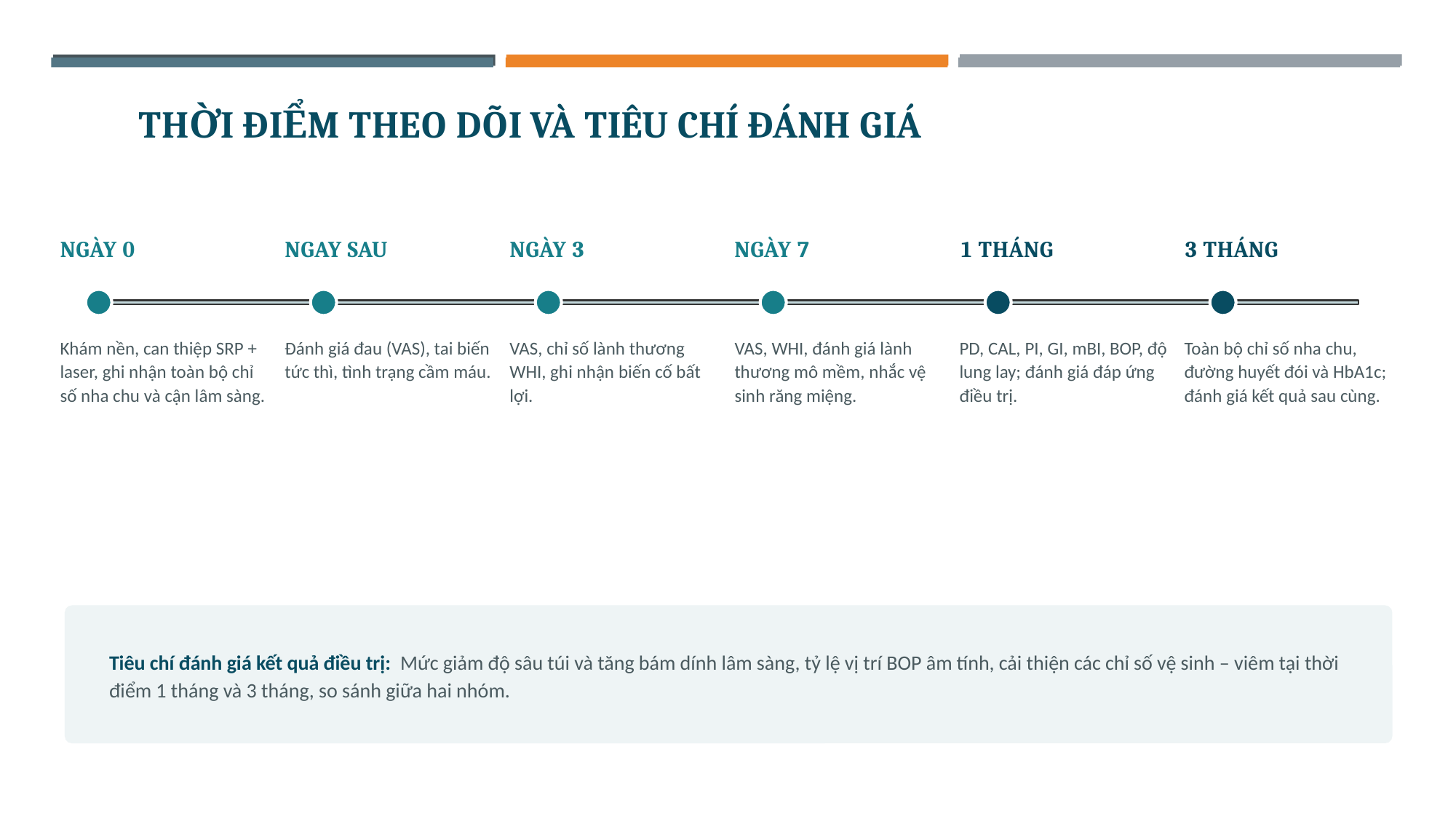

THỜI ĐIỂM THEO DÕI VÀ TIÊU CHÍ ĐÁNH GIÁ
NGÀY 0
NGAY SAU
NGÀY 3
NGÀY 7
1 THÁNG
3 THÁNG

Khám nền, can thiệp SRP + laser, ghi nhận toàn bộ chỉ số nha chu và cận lâm sàng.
Đánh giá đau (VAS), tai biến tức thì, tình trạng cầm máu.
VAS, chỉ số lành thương WHI, ghi nhận biến cố bất lợi.
VAS, WHI, đánh giá lành thương mô mềm, nhắc vệ sinh răng miệng.
PD, CAL, PI, GI, mBI, BOP, độ lung lay; đánh giá đáp ứng điều trị.
Toàn bộ chỉ số nha chu, đường huyết đói và HbA1c; đánh giá kết quả sau cùng.

Tiêu chí đánh giá kết quả điều trị:  Mức giảm độ sâu túi và tăng bám dính lâm sàng, tỷ lệ vị trí BOP âm tính, cải thiện các chỉ số vệ sinh – viêm tại thời điểm 1 tháng và 3 tháng, so sánh giữa hai nhóm.